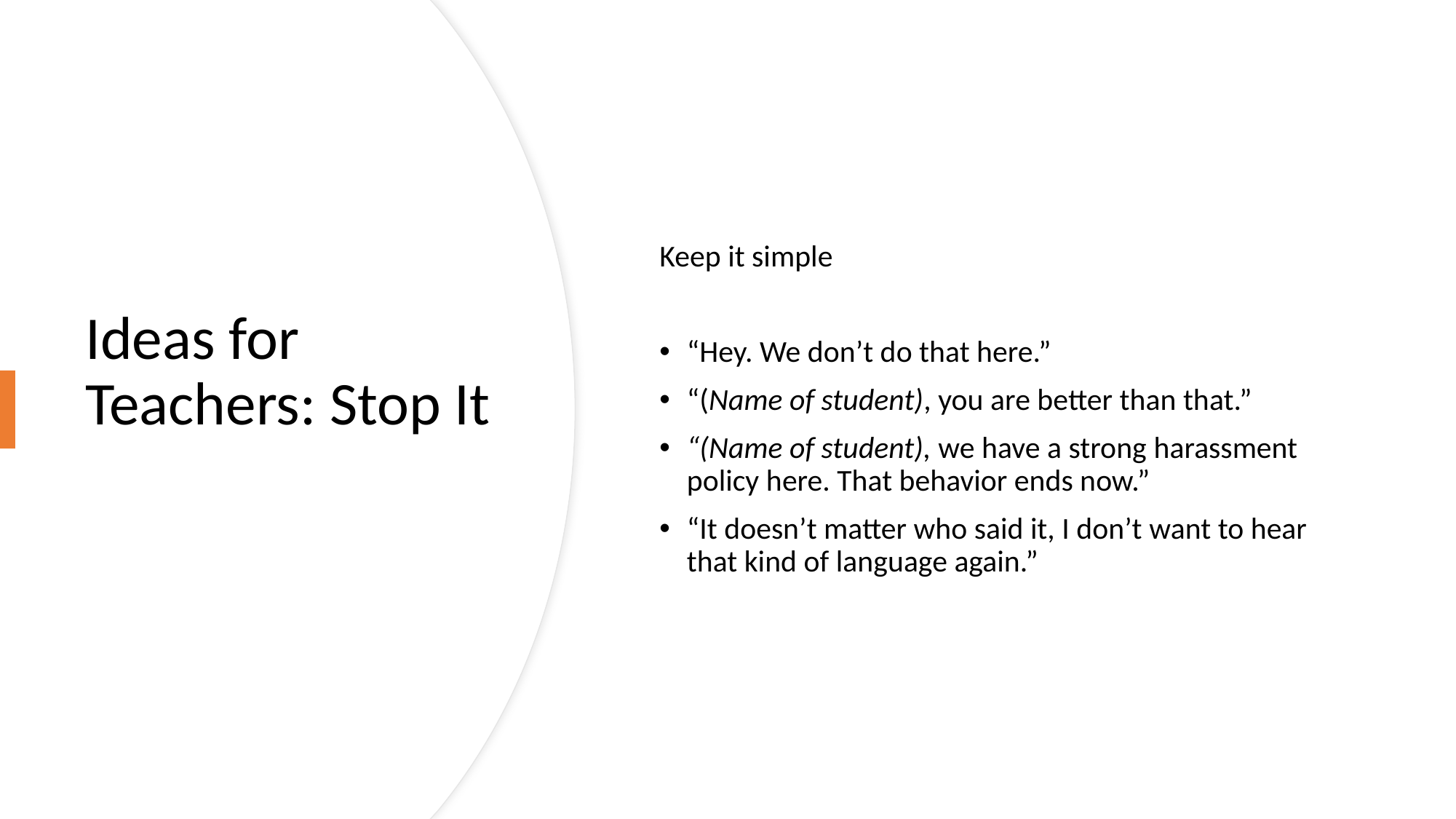

Keep it simple

“Hey. We don’t do that here.”
“(Name of student), you are better than that.”
“(Name of student), we have a strong harassment policy here. That behavior ends now.”
“It doesn’t matter who said it, I don’t want to hear that kind of language again.”
# Ideas for Teachers: Stop It